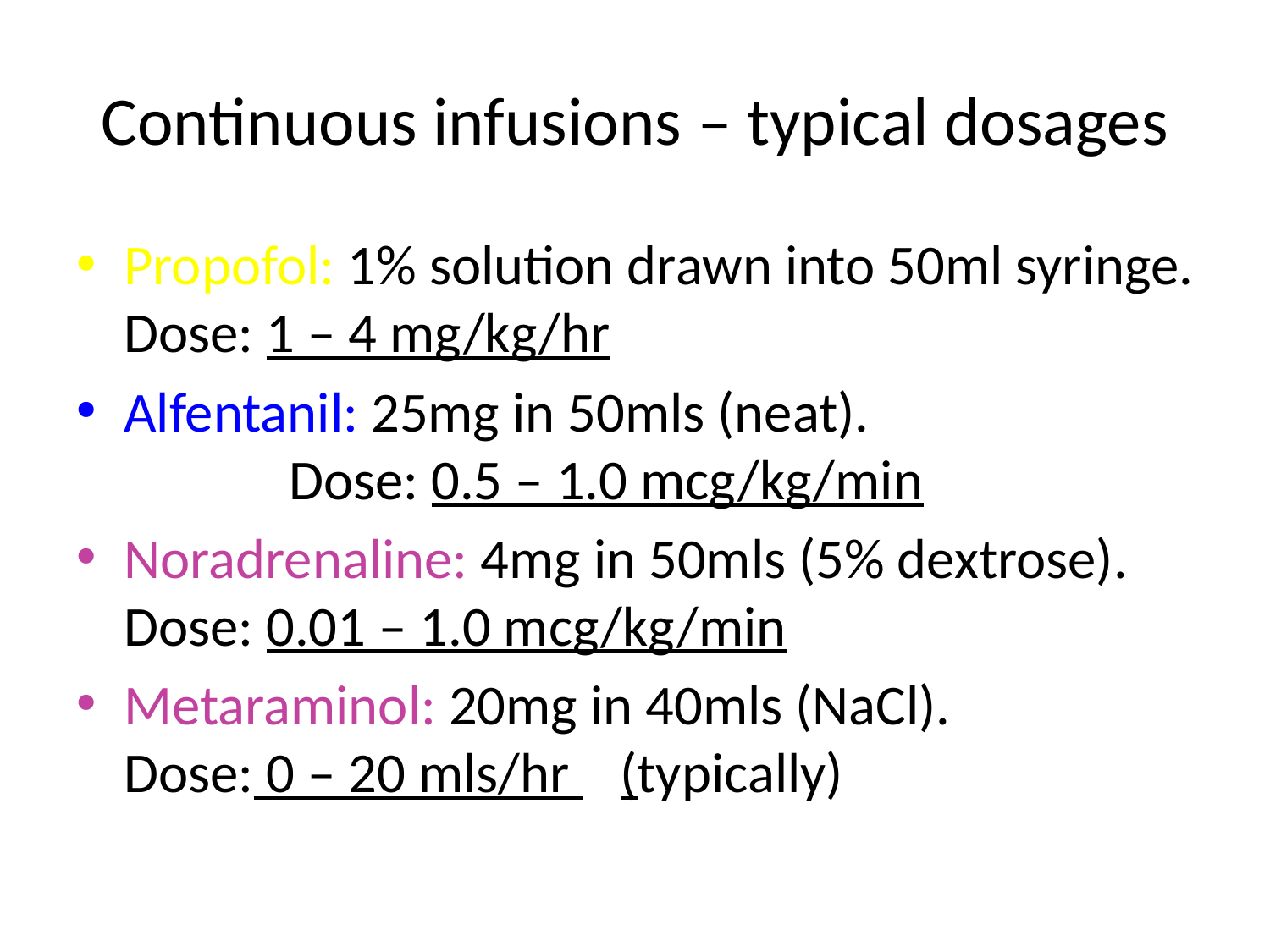

# Continuous infusions – typical dosages
Propofol: 1% solution drawn into 50ml syringe. Dose: 1 – 4 mg/kg/hr
Alfentanil: 25mg in 50mls (neat). 				   Dose: 0.5 – 1.0 mcg/kg/min
Noradrenaline: 4mg in 50mls (5% dextrose). Dose: 0.01 – 1.0 mcg/kg/min
Metaraminol: 20mg in 40mls (NaCl).  		Dose: 0 – 20 mls/hr    (typically)